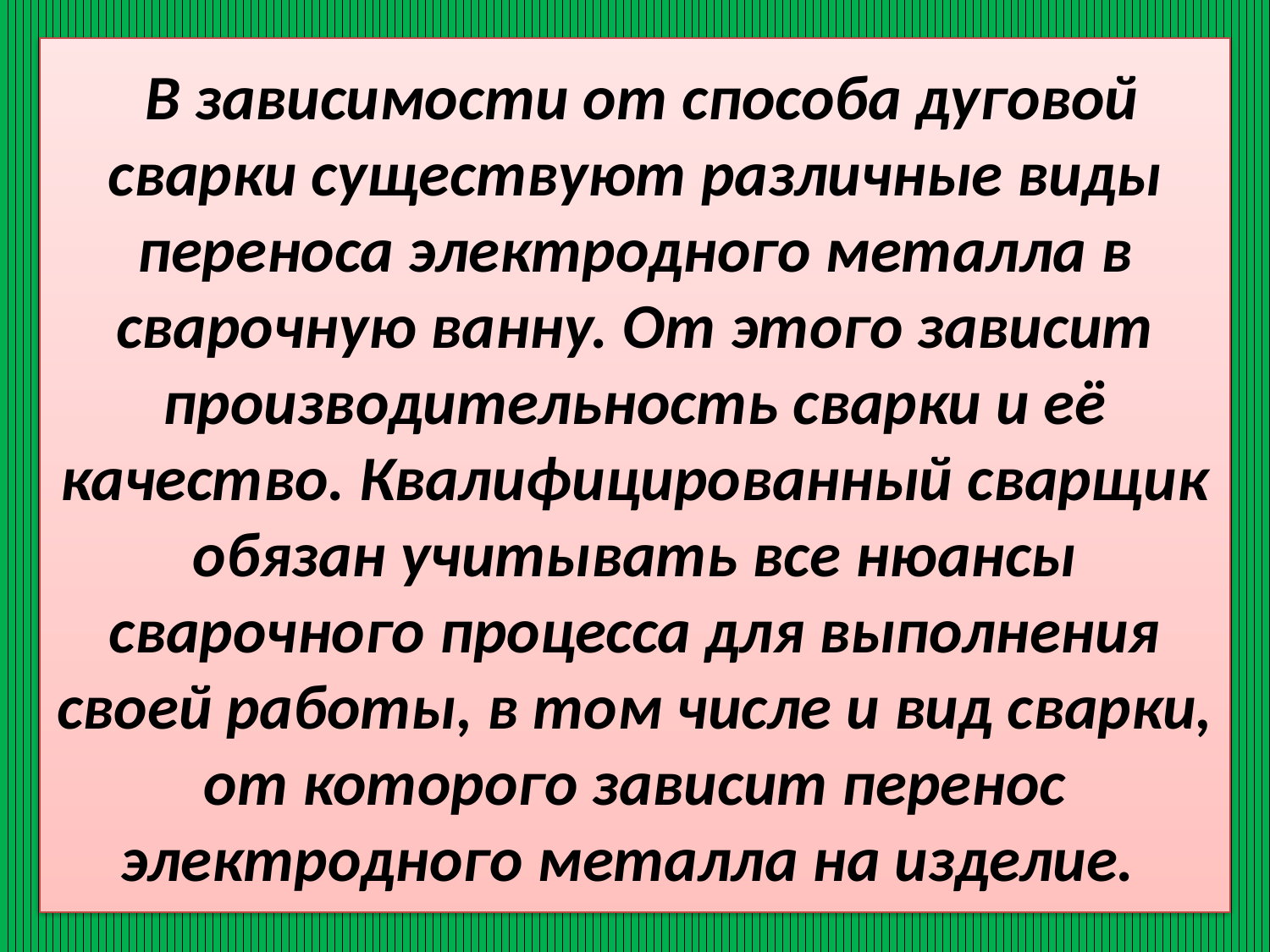

# В зависимости от способа дуговой сварки существуют различные виды переноса электродного металла в сварочную ванну. От этого зависит производительность сварки и её качество. Квалифицированный сварщик обязан учитывать все нюансы сварочного процесса для выполнения своей работы, в том числе и вид сварки, от которого зависит перенос электродного металла на изделие.